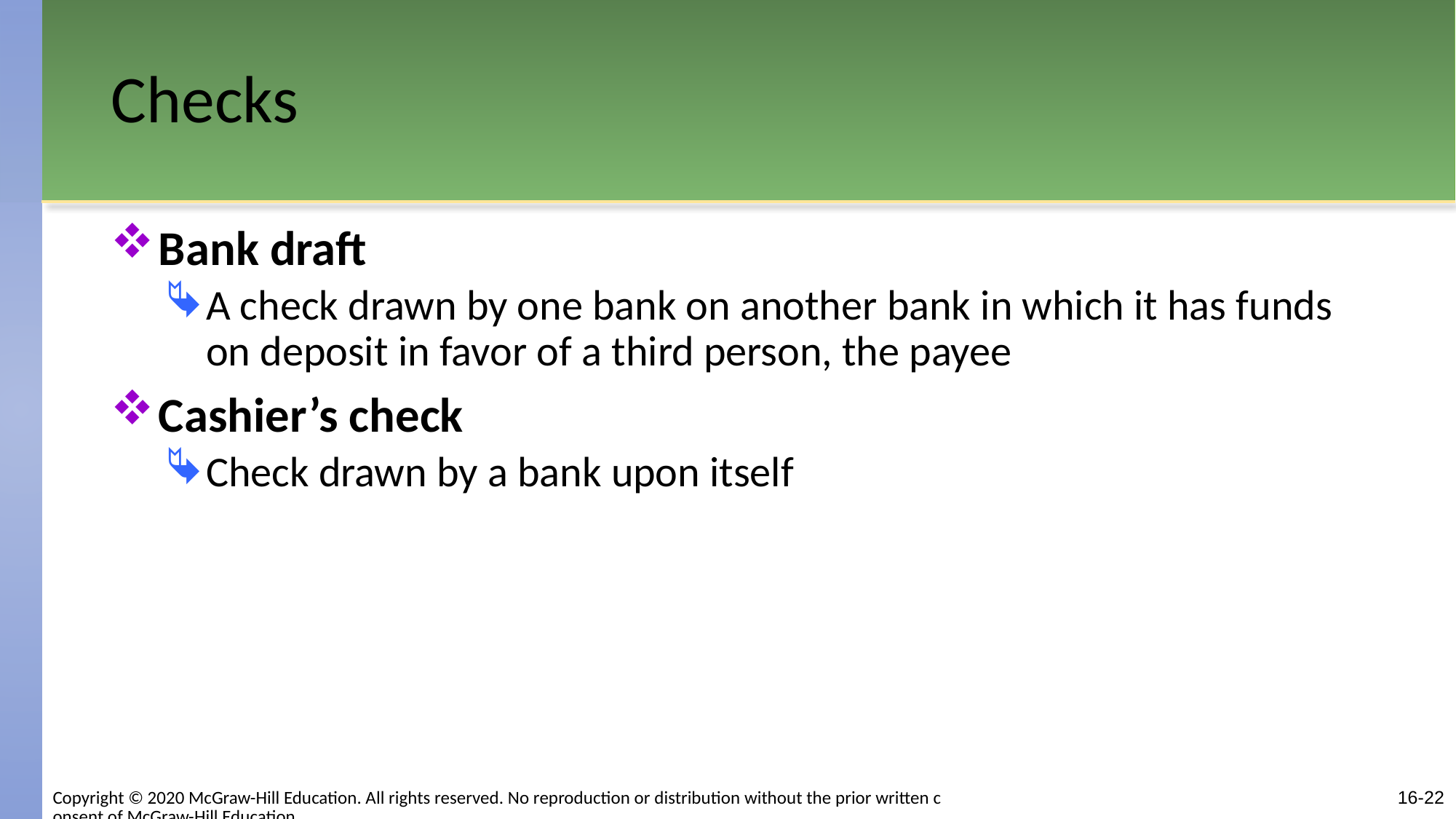

# Checks
Bank draft
A check drawn by one bank on another bank in which it has funds on deposit in favor of a third person, the payee
Cashier’s check
Check drawn by a bank upon itself

Copyright © 2020 McGraw-Hill Education. All rights reserved. No reproduction or distribution without the prior written consent of McGraw-Hill Education.
16-22